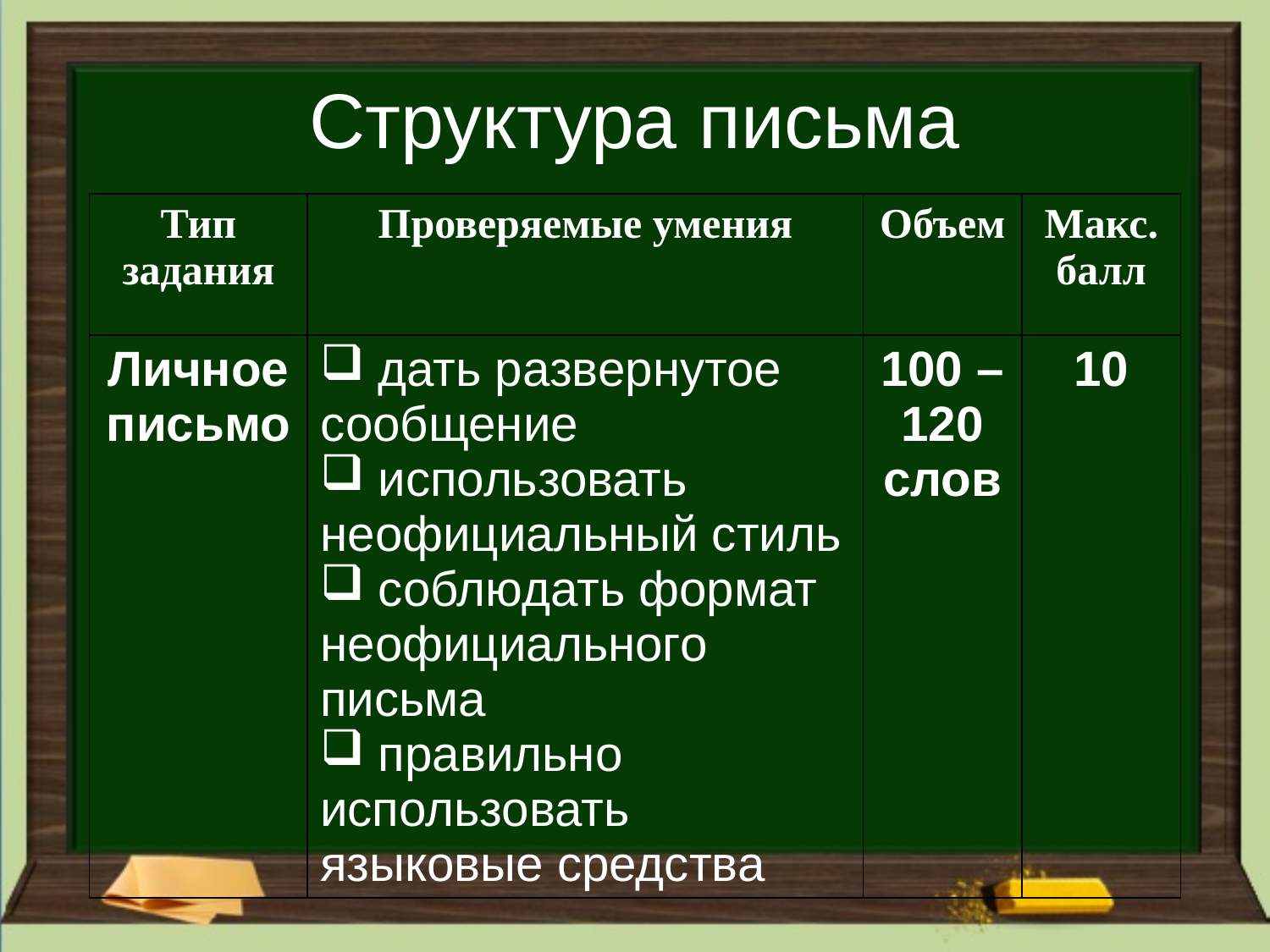

# Структура письма
| Тип задания | Проверяемые умения | Объем | Макс. балл |
| --- | --- | --- | --- |
| Личное письмо | дать развернутое сообщение использовать неофициальный стиль соблюдать формат неофициального письма правильно использовать языковые средства | 100 – 120 слов | 10 |